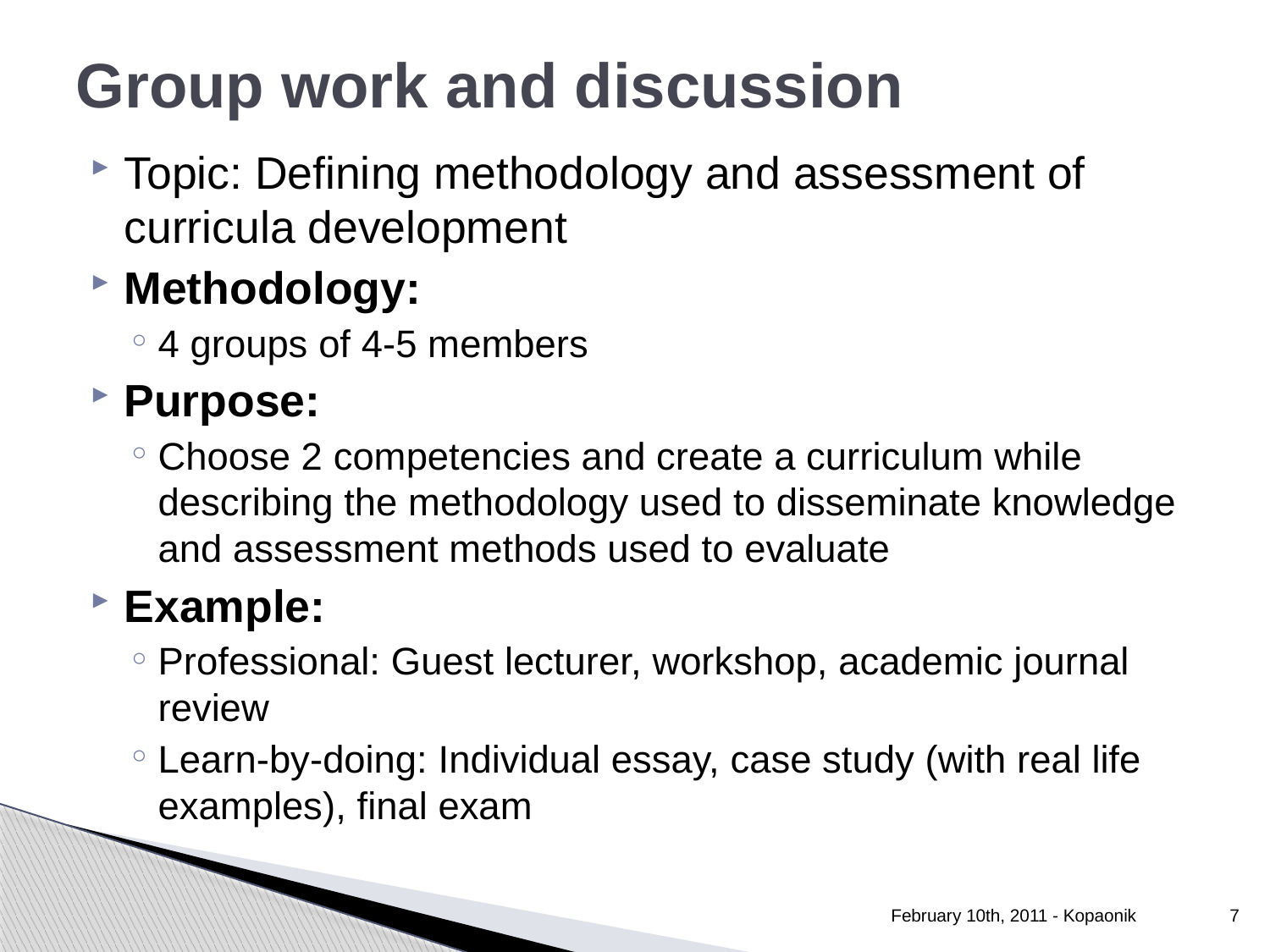

# Group work and discussion
Topic: Defining methodology and assessment of curricula development
Methodology:
4 groups of 4-5 members
Purpose:
Choose 2 competencies and create a curriculum while describing the methodology used to disseminate knowledge and assessment methods used to evaluate
Example:
Professional: Guest lecturer, workshop, academic journal review
Learn-by-doing: Individual essay, case study (with real life examples), final exam
February 10th, 2011 - Kopaonik
7